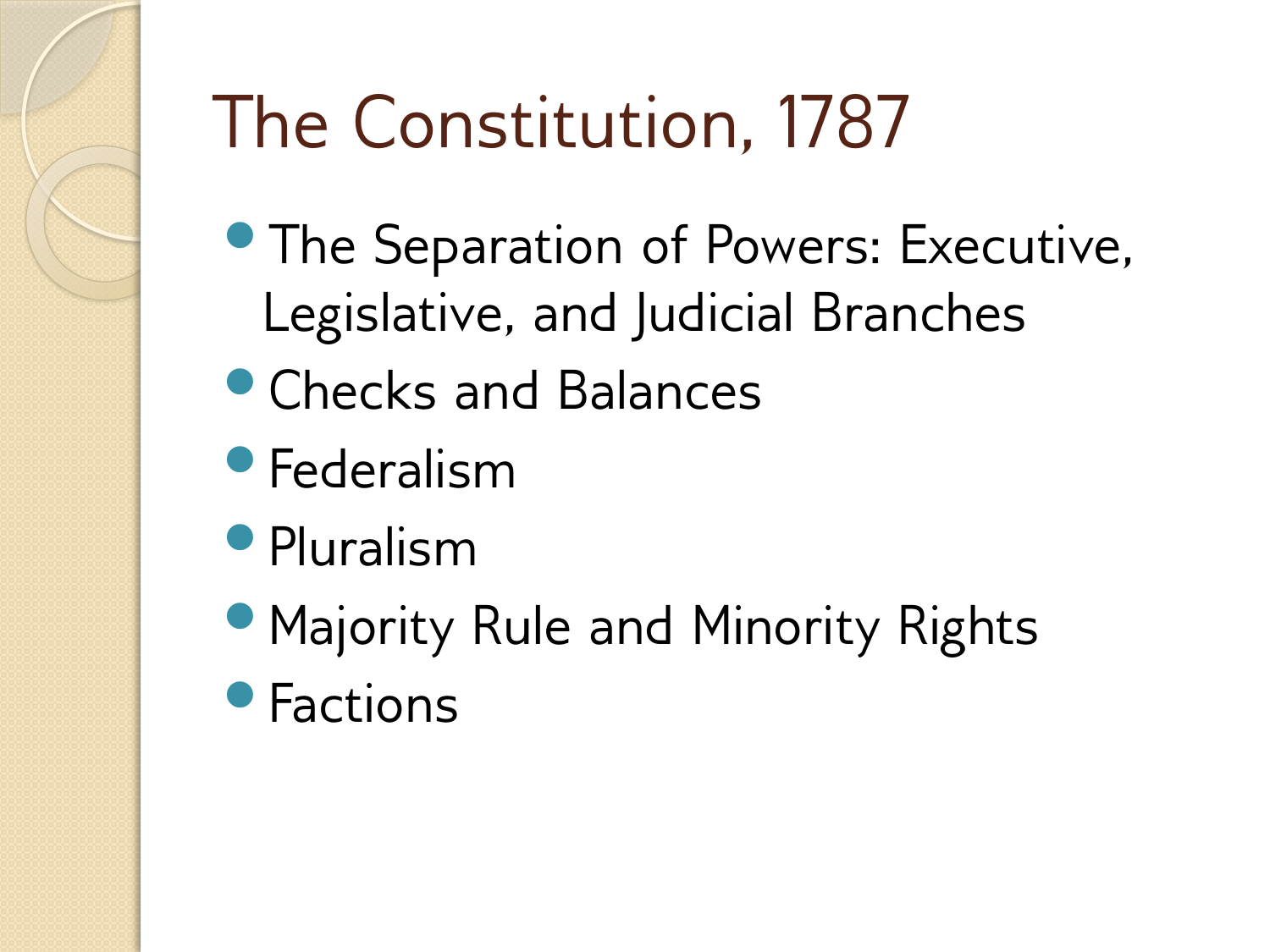

# The Constitution, 1787
The Separation of Powers: Executive, Legislative, and Judicial Branches
Checks and Balances
Federalism
Pluralism
Majority Rule and Minority Rights
Factions